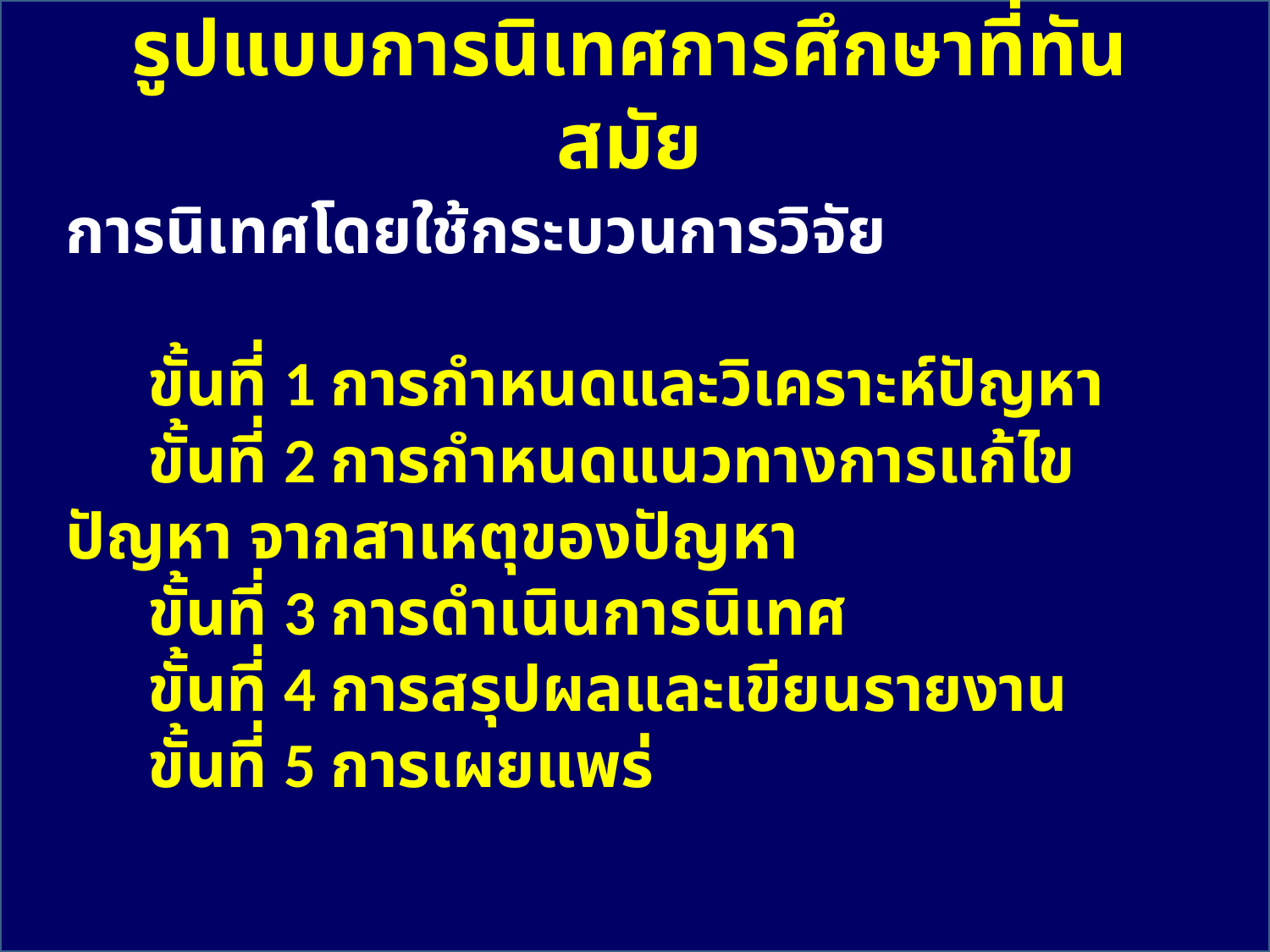

รูปแบบการนิเทศการศึกษาที่ทันสมัย

การนิเทศโดยใช้กระบวนการวิจัย
     ขั้นที่ 1 การกำหนดและวิเคราะห์ปัญหา
     ขั้นที่ 2 การกำหนดแนวทางการแก้ไขปัญหา จากสาเหตุของปัญหา
     ขั้นที่ 3 การดำเนินการนิเทศ
     ขั้นที่ 4 การสรุปผลและเขียนรายงาน
     ขั้นที่ 5 การเผยแพร่